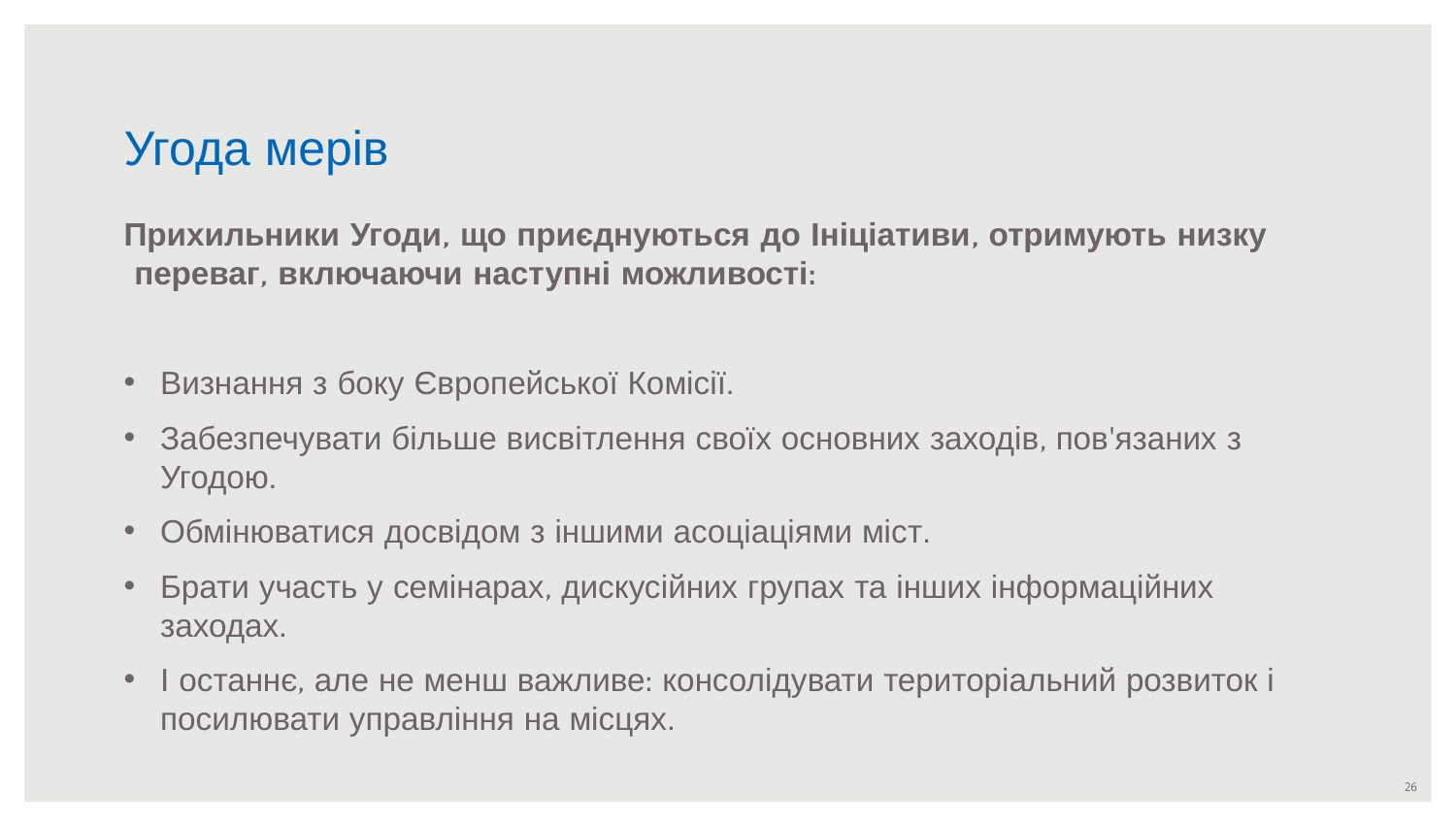

Угода мерів
Прихильники Угоди, що приєднуються до Ініціативи, отримують низку  переваг, включаючи наступні можливості:

Визнання з боку Європейської Комісії.
Забезпечувати більше висвітлення своїх основних заходів, пов'язаних з Угодою.
Обмінюватися досвідом з іншими асоціаціями міст.
Брати участь у семінарах, дискусійних групах та інших інформаційних заходах.
І останнє, але не менш важливе: консолідувати територіальний розвиток і посилювати управління на місцях.

26